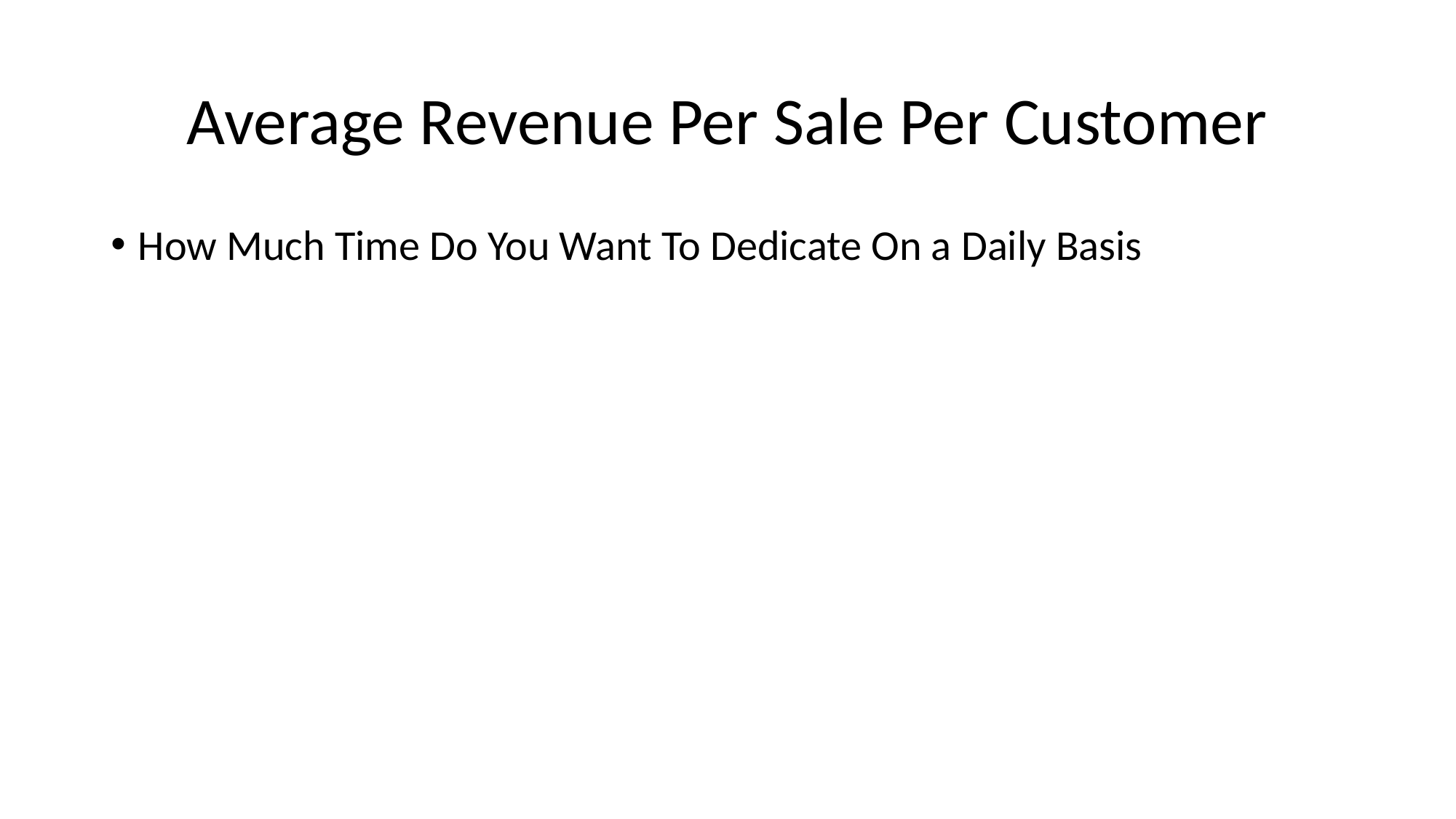

# Average Revenue Per Sale Per Customer
How Much Time Do You Want To Dedicate On a Daily Basis